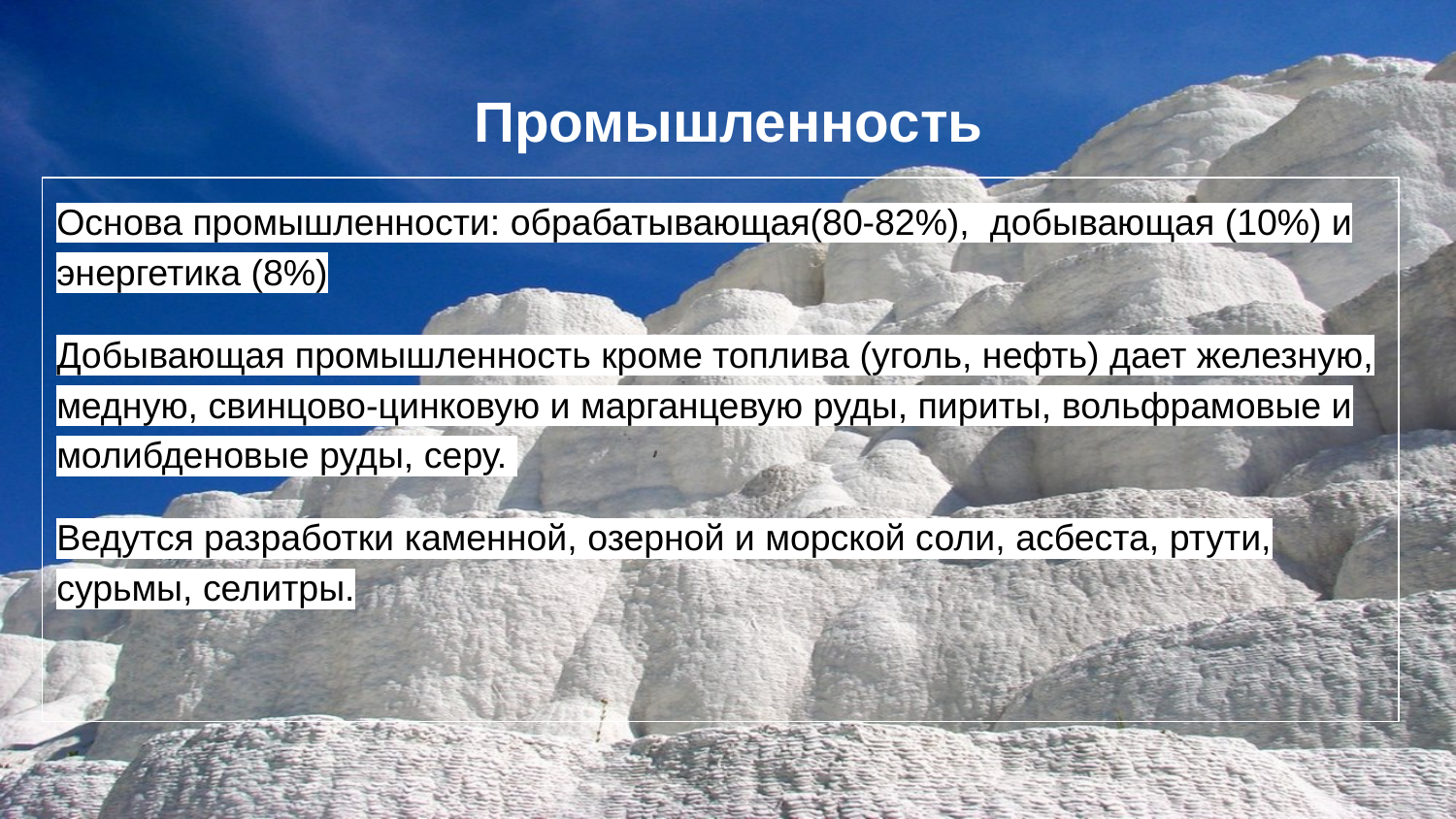

# Промышленность
Основа промышленности: обрабатывающая(80-82%),  добывающая (10%) и энергетика (8%)
Добывающая промышленность кроме топлива (уголь, нефть) дает железную, медную, свинцово-цинковую и марганцевую руды, пириты, вольфрамовые и молибденовые руды, серу.
Ведутся разработки каменной, озерной и морской соли, асбеста, ртути, сурьмы, селитры.